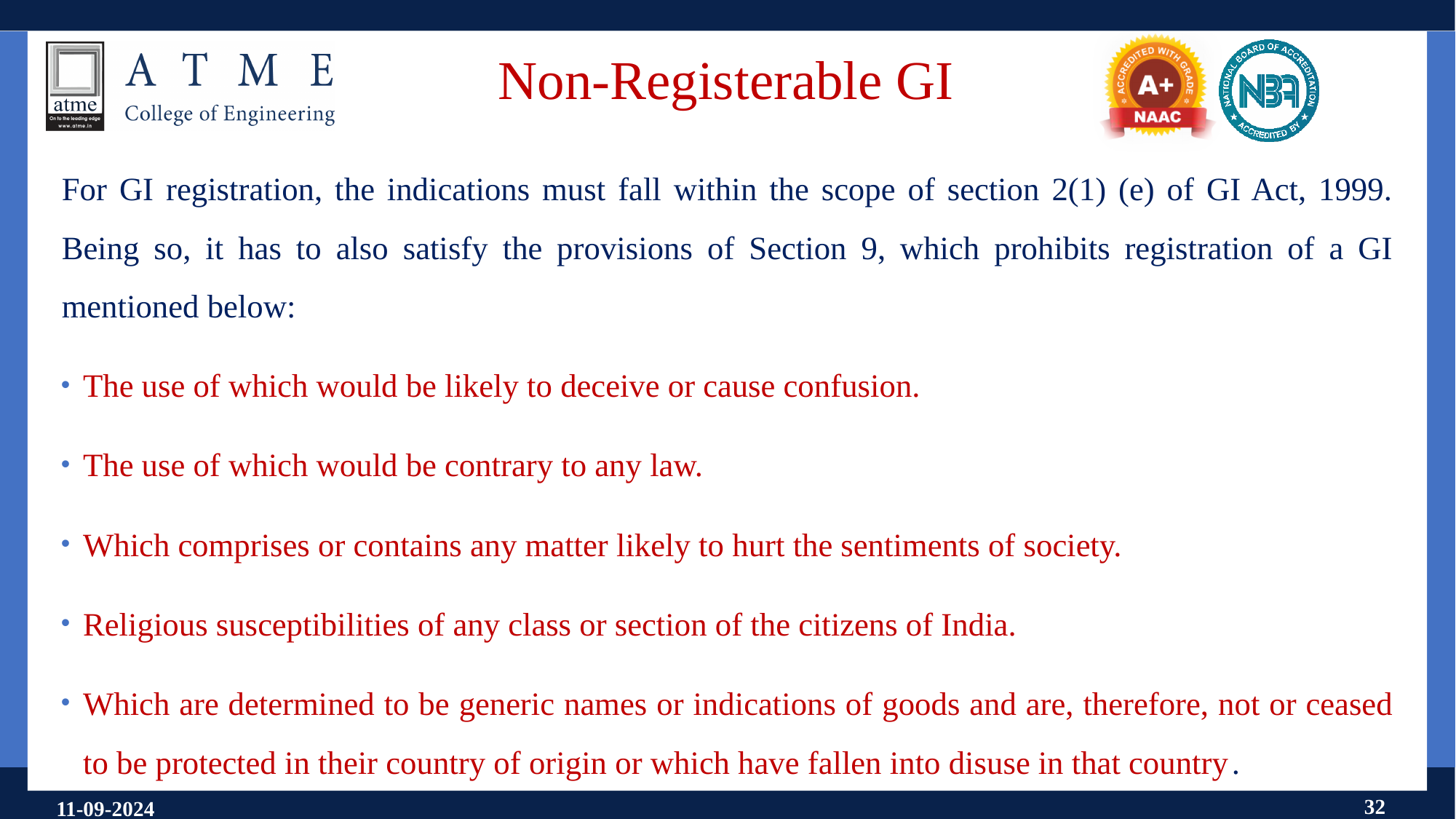

# Non-Registerable GI
For GI registration, the indications must fall within the scope of section 2(1) (e) of GI Act, 1999. Being so, it has to also satisfy the provisions of Section 9, which prohibits registration of a GI mentioned below:
The use of which would be likely to deceive or cause confusion.
The use of which would be contrary to any law.
Which comprises or contains any matter likely to hurt the sentiments of society.
Religious susceptibilities of any class or section of the citizens of India.
Which are determined to be generic names or indications of goods and are, therefore, not or ceased to be protected in their country of origin or which have fallen into disuse in that country.
32
11-09-2024